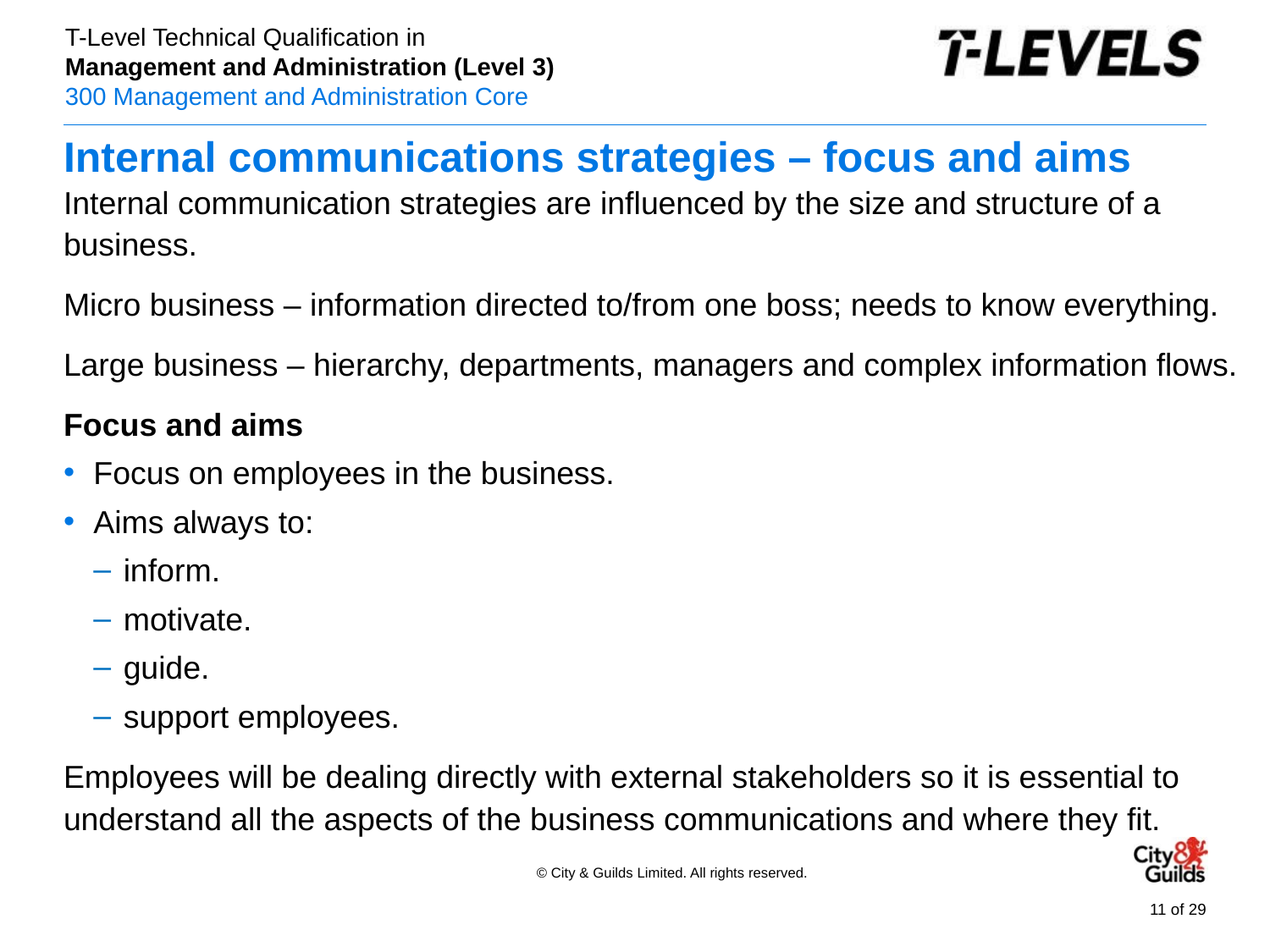

# Internal communications strategies – focus and aims
Internal communication strategies are influenced by the size and structure of a business.
Micro business – information directed to/from one boss; needs to know everything.
Large business – hierarchy, departments, managers and complex information flows.
Focus and aims
Focus on employees in the business.
Aims always to:
inform.
motivate.
guide.
support employees.
Employees will be dealing directly with external stakeholders so it is essential to understand all the aspects of the business communications and where they fit.